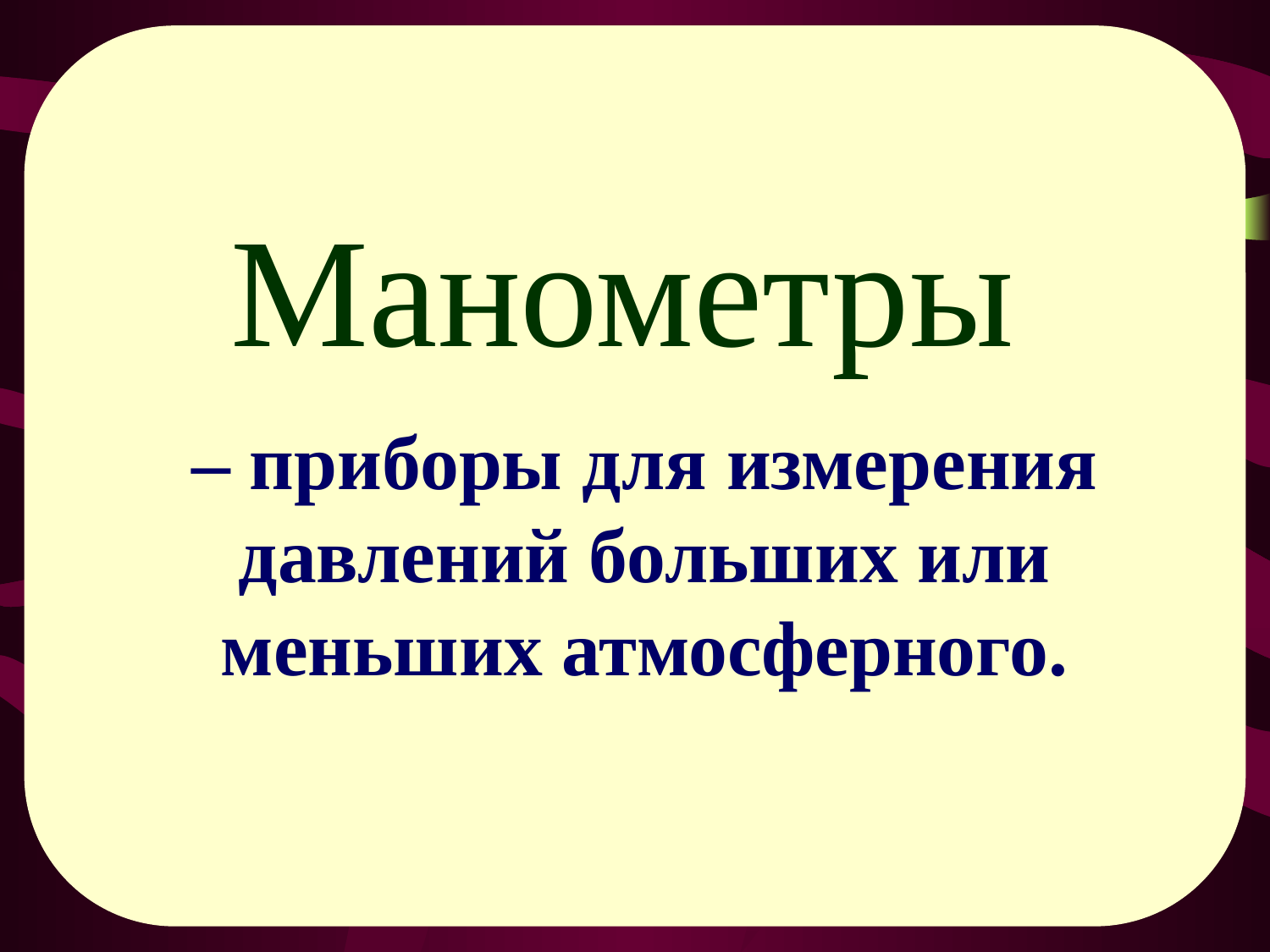

Манометры
– приборы для измерения давлений больших или меньших атмосферного.